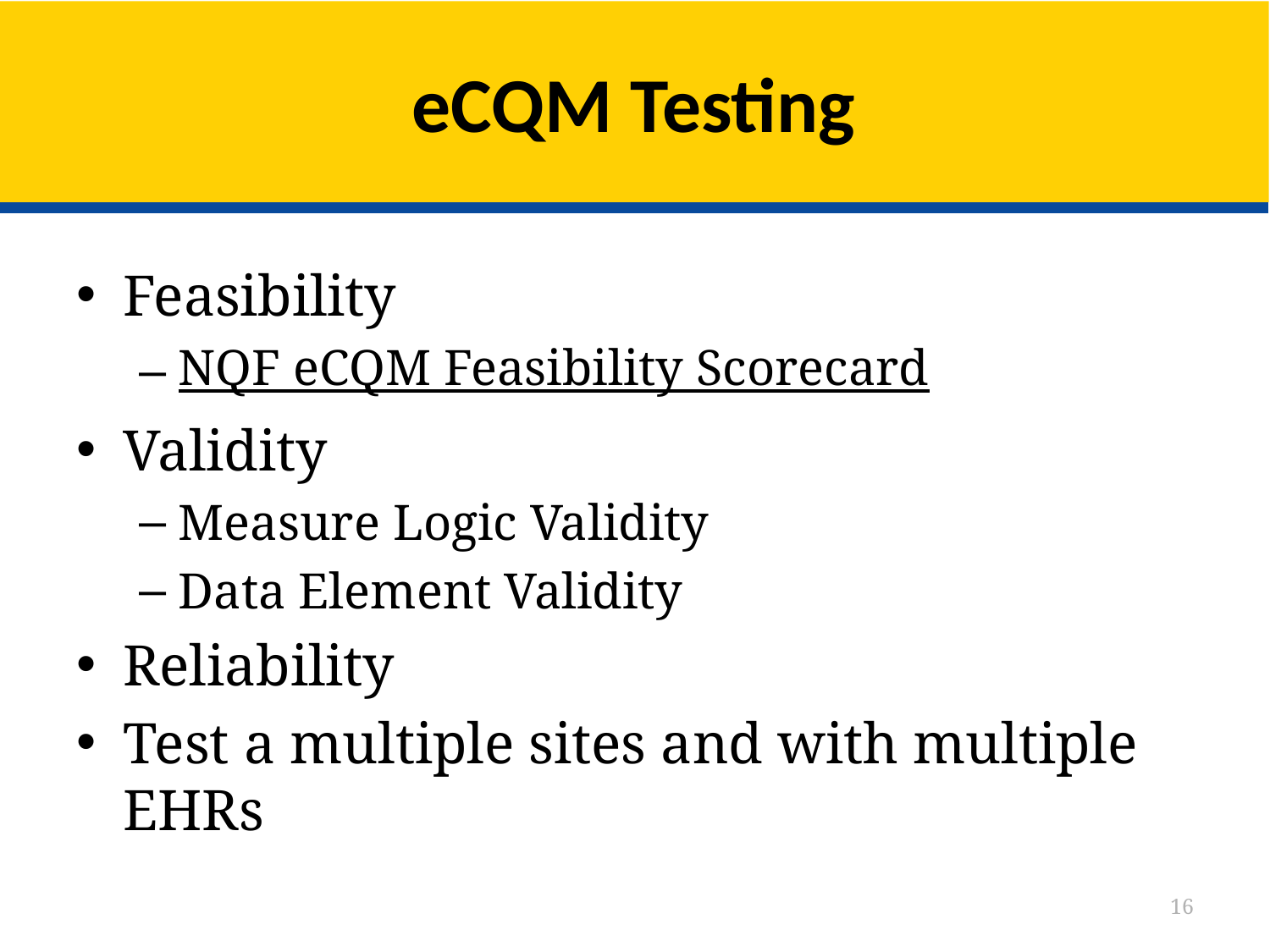

# eCQM Testing
Feasibility
NQF eCQM Feasibility Scorecard
Validity
Measure Logic Validity
Data Element Validity
Reliability
Test a multiple sites and with multiple EHRs
16